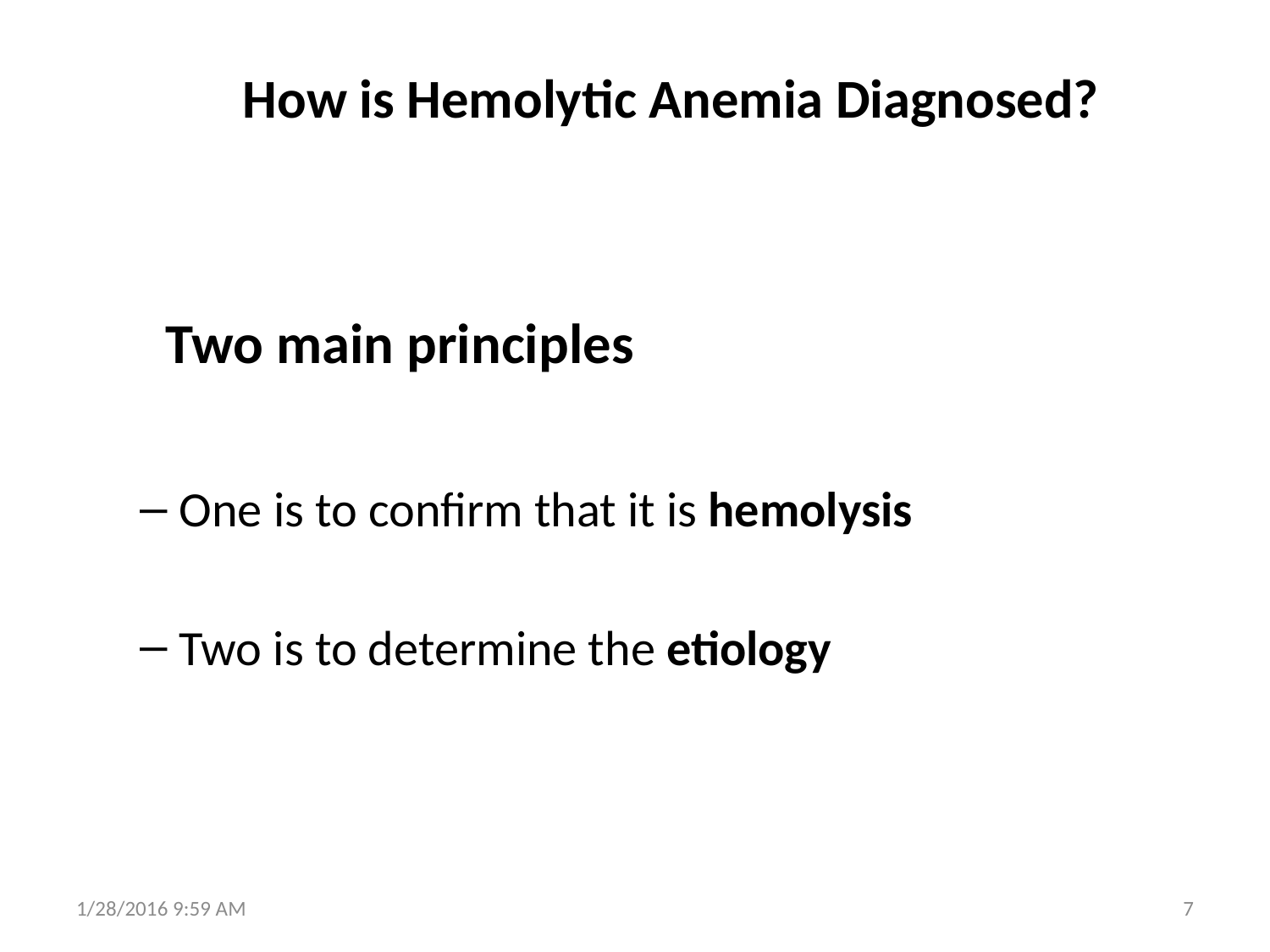

# How is Hemolytic Anemia Diagnosed?

  Two main principles

One is to confirm that it is hemolysis

Two is to determine the etiology

1/28/2016 9:59 AM
7